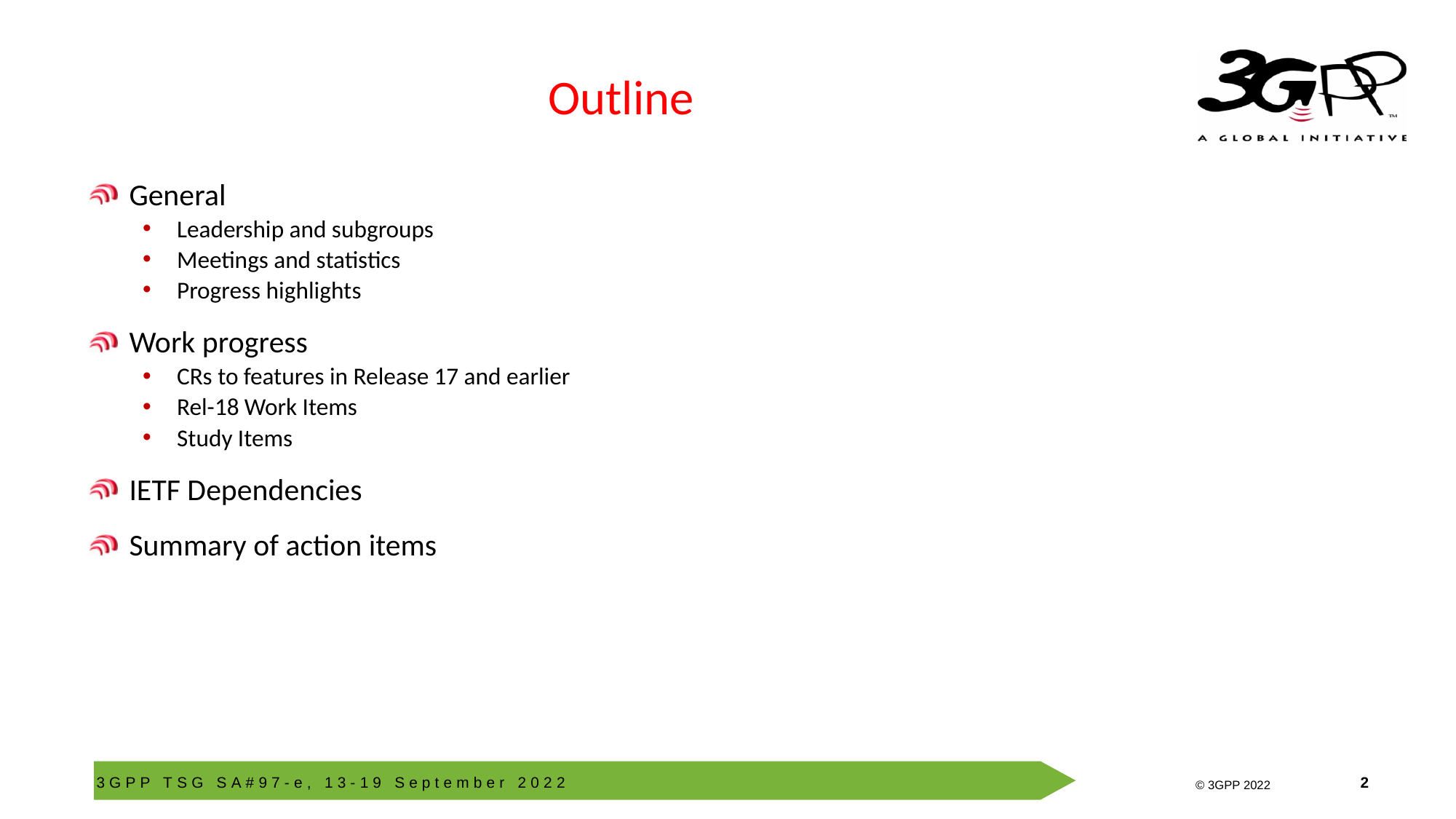

# Outline
General
Leadership and subgroups
Meetings and statistics
Progress highlights
Work progress
CRs to features in Release 17 and earlier
Rel-18 Work Items
Study Items
IETF Dependencies
Summary of action items